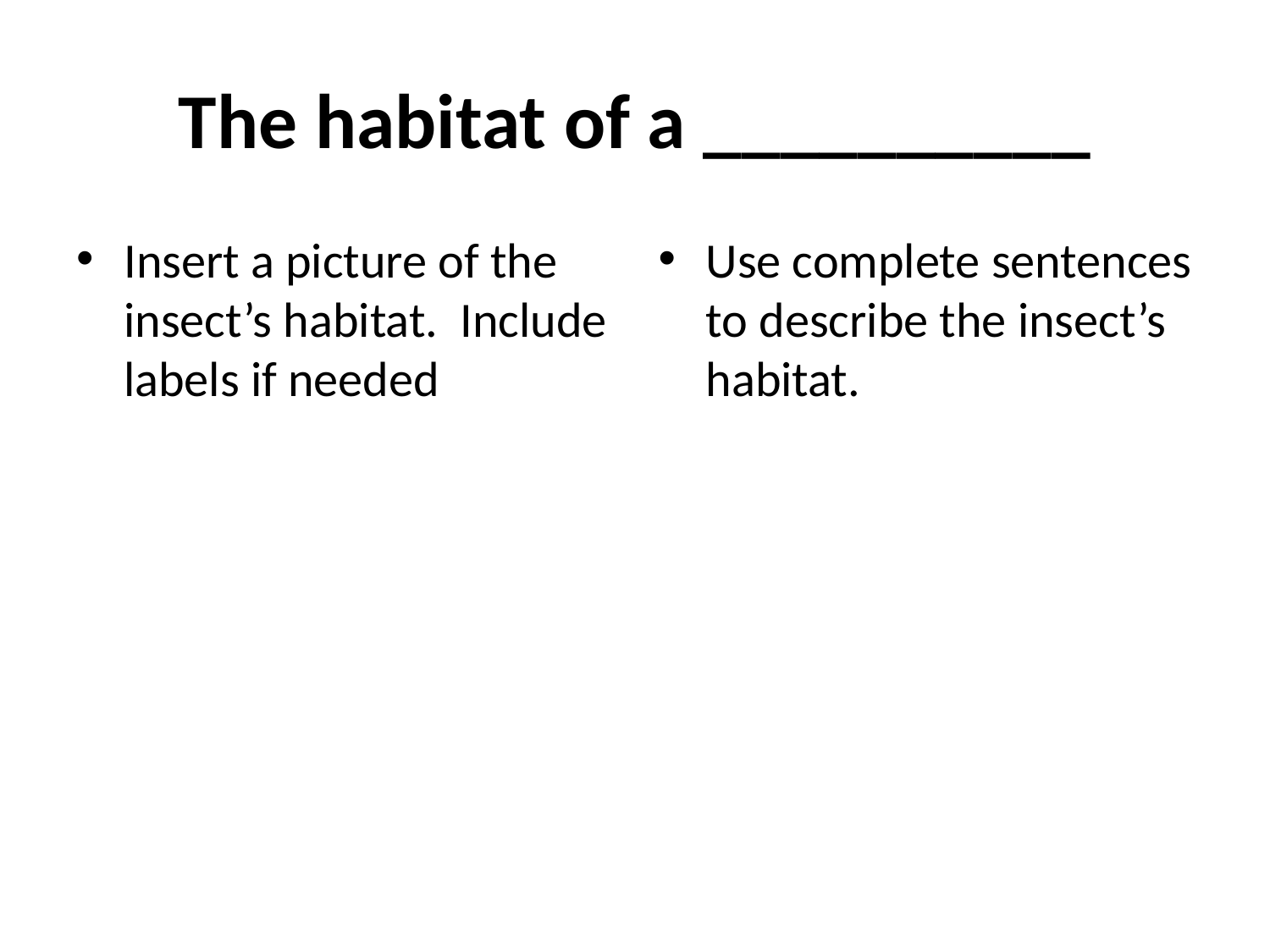

# The habitat of a __________
Insert a picture of the insect’s habitat.  Include labels if needed
Use complete sentences to describe the insect’s habitat.